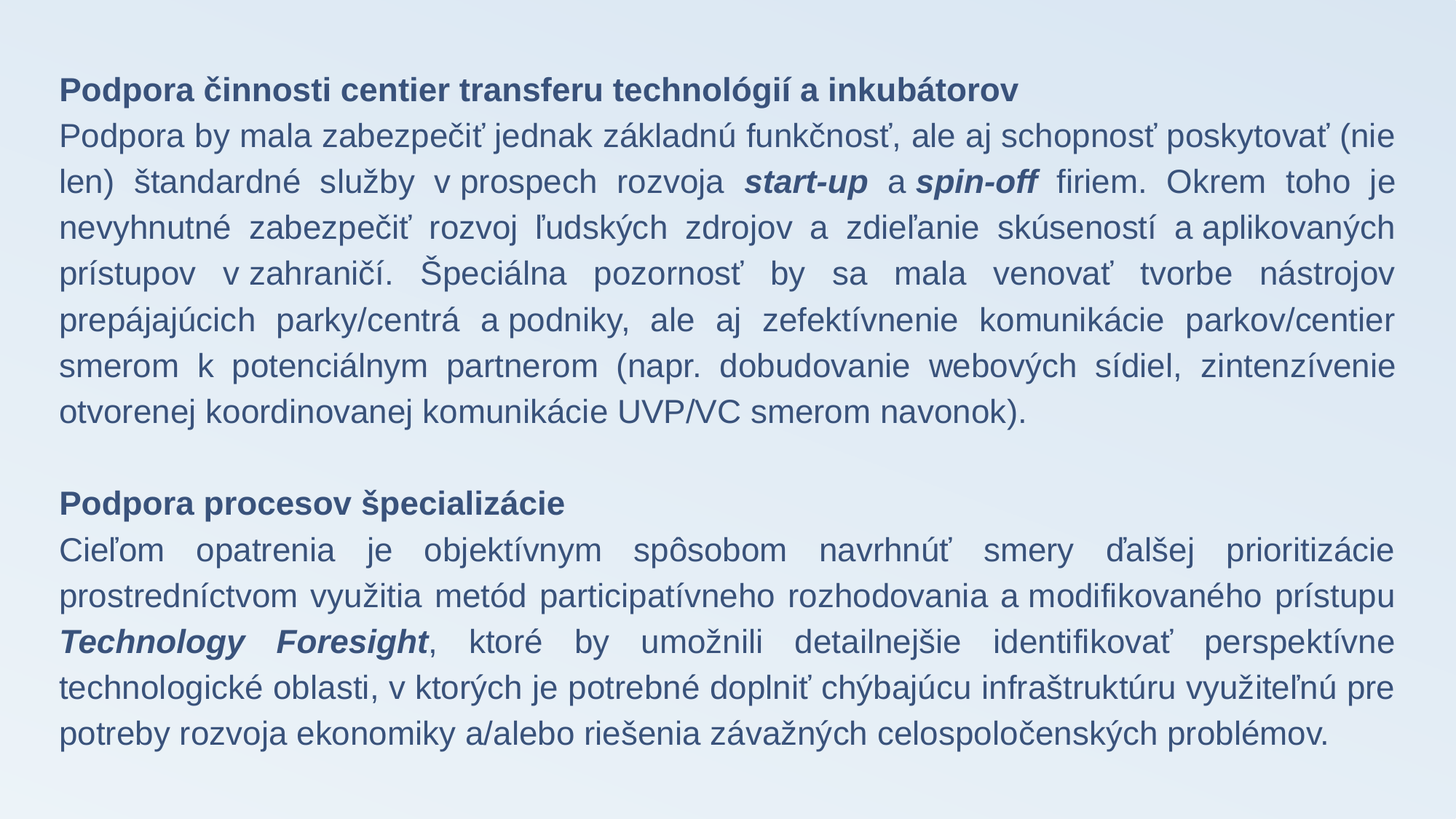

Podpora činnosti centier transferu technológií a inkubátorov
Podpora by mala zabezpečiť jednak základnú funkčnosť, ale aj schopnosť poskytovať (nie len) štandardné služby v prospech rozvoja start-up a spin-off firiem. Okrem toho je nevyhnutné zabezpečiť rozvoj ľudských zdrojov a zdieľanie skúseností a aplikovaných prístupov v zahraničí. Špeciálna pozornosť by sa mala venovať tvorbe nástrojov prepájajúcich parky/centrá a podniky, ale aj zefektívnenie komunikácie parkov/centier smerom k potenciálnym partnerom (napr. dobudovanie webových sídiel, zintenzívenie otvorenej koordinovanej komunikácie UVP/VC smerom navonok).

Podpora procesov špecializácie
Cieľom opatrenia je objektívnym spôsobom navrhnúť smery ďalšej prioritizácie prostredníctvom využitia metód participatívneho rozhodovania a modifikovaného prístupu Technology Foresight, ktoré by umožnili detailnejšie identifikovať perspektívne technologické oblasti, v ktorých je potrebné doplniť chýbajúcu infraštruktúru využiteľnú pre potreby rozvoja ekonomiky a/alebo riešenia závažných celospoločenských problémov.